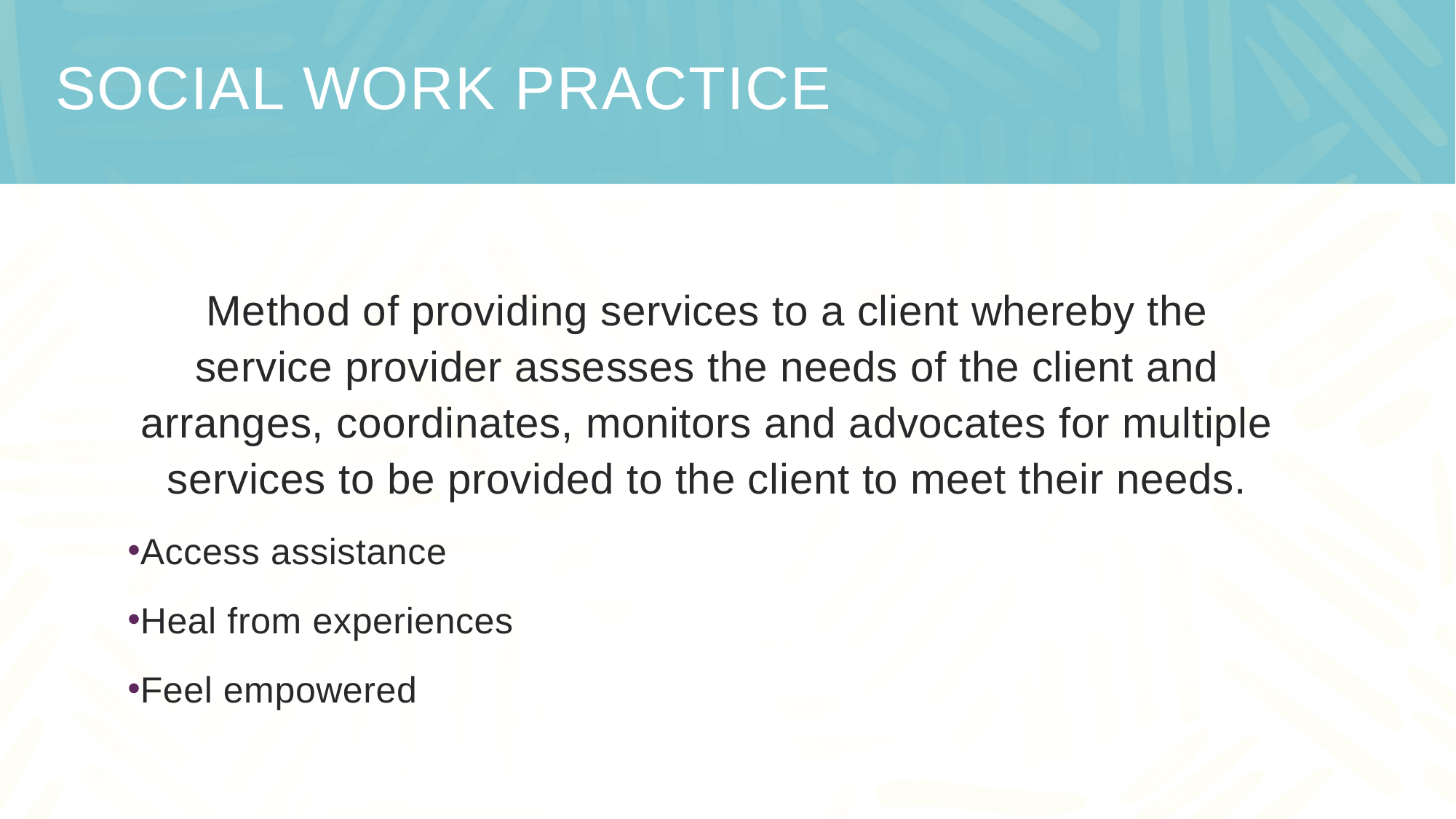

# Social work practice
Method of providing services to a client whereby the service provider assesses the needs of the client and arranges, coordinates, monitors and advocates for multiple services to be provided to the client to meet their needs.
Access assistance
Heal from experiences
Feel empowered